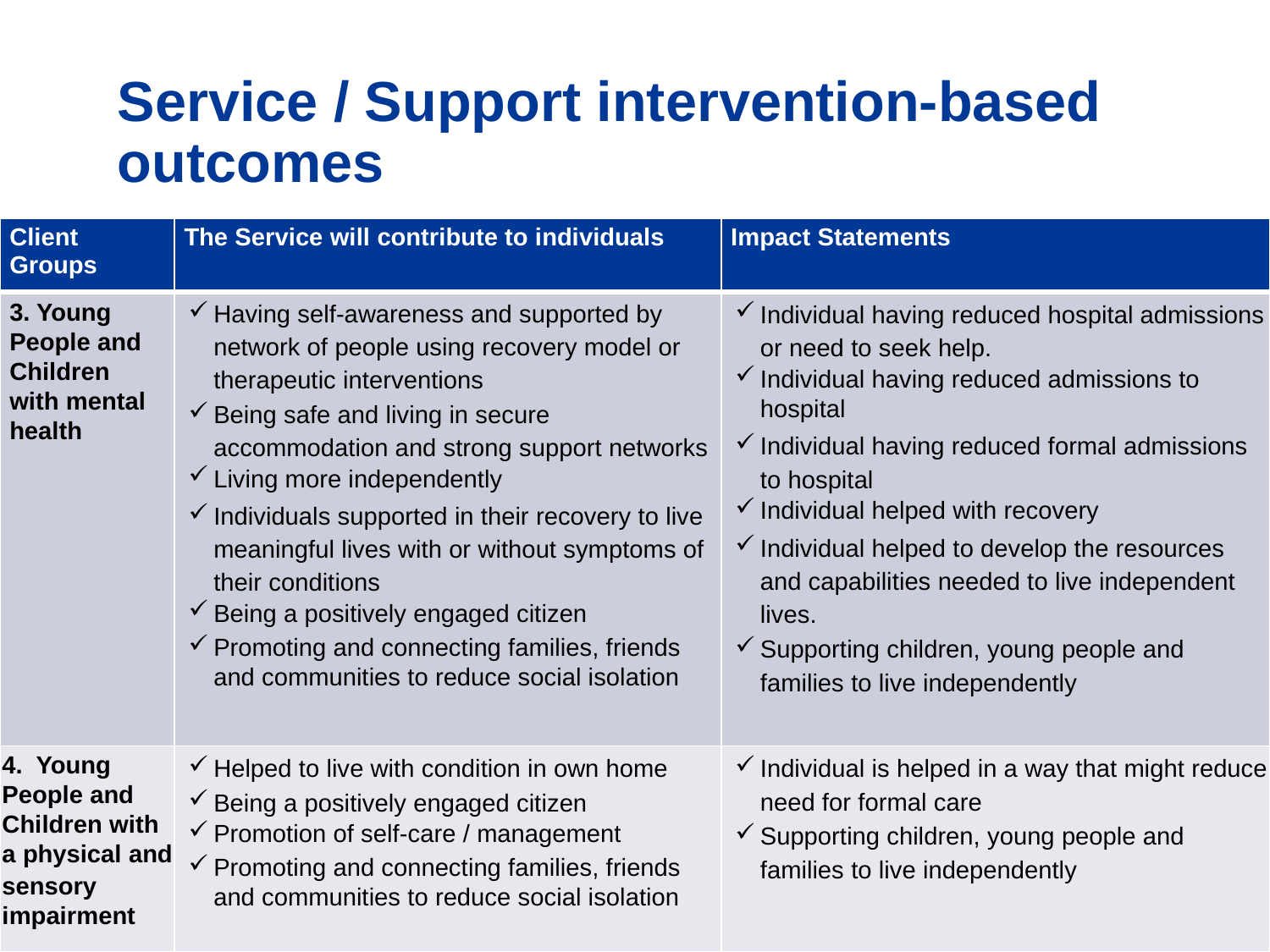

# Service / Support intervention-based outcomes
| Client Groups | The Service will contribute to individuals | Impact Statements |
| --- | --- | --- |
| 3. Young People and Children with mental health | Having self-awareness and supported by network of people using recovery model or therapeutic interventions Being safe and living in secure accommodation and strong support networks Living more independently Individuals supported in their recovery to live meaningful lives with or without symptoms of their conditions Being a positively engaged citizen Promoting and connecting families, friends and communities to reduce social isolation | Individual having reduced hospital admissions or need to seek help. Individual having reduced admissions to hospital Individual having reduced formal admissions to hospital Individual helped with recovery Individual helped to develop the resources and capabilities needed to live independent lives. Supporting children, young people and families to live independently |
| 4. Young People and Children with a physical and sensory impairment | Helped to live with condition in own home Being a positively engaged citizen Promotion of self-care / management Promoting and connecting families, friends and communities to reduce social isolation | Individual is helped in a way that might reduce need for formal care Supporting children, young people and families to live independently |